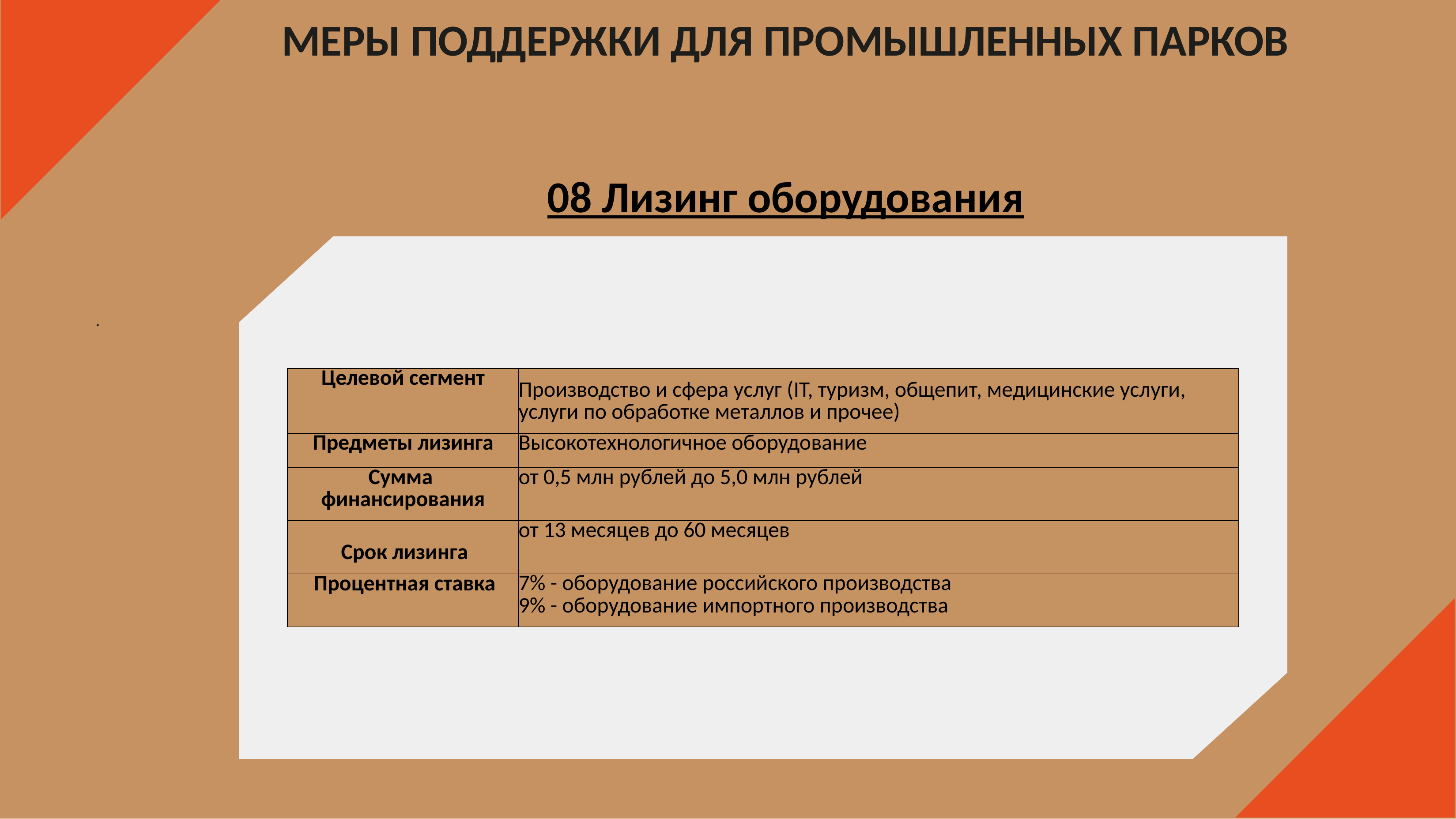

МЕРЫ ПОДДЕРЖКИ ДЛЯ ПРОМЫШЛЕННЫХ ПАРКОВ
08 Лизинг оборудования

.
| Целевой сегмент | Производство и сфера услуг (IT, туризм, общепит, медицинские услуги, услуги по обработке металлов и прочее) |
| --- | --- |
| Предметы лизинга | Высокотехнологичное оборудование |
| Сумма финансирования | от 0,5 млн рублей до 5,0 млн рублей |
| Срок лизинга | от 13 месяцев до 60 месяцев |
| Процентная ставка | 7% - оборудование российского производства 9% - оборудование импортного производства |